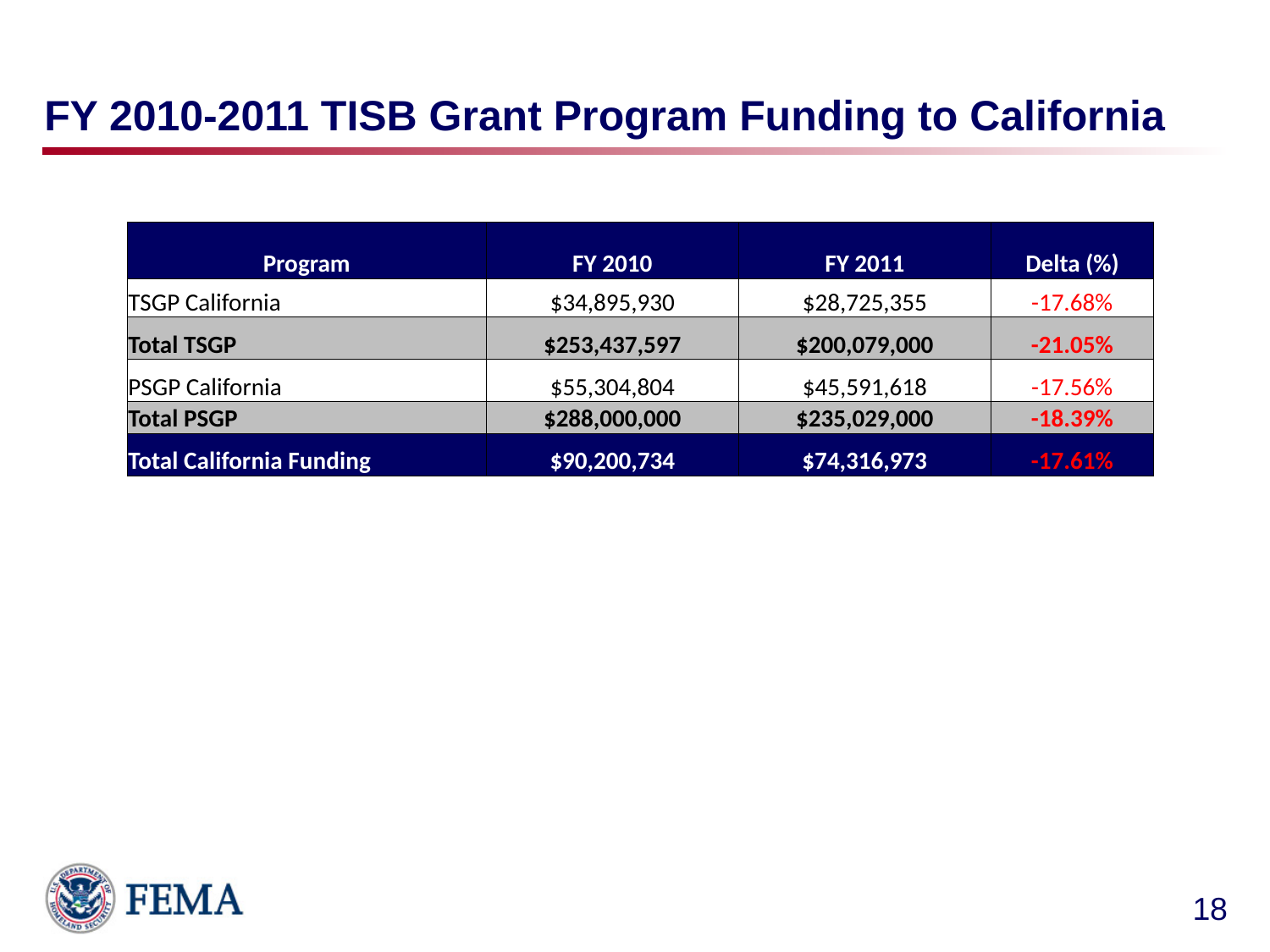

# FY 2010-2011 TISB Grant Program Funding to California
| Program | FY 2010 | FY 2011 | Delta (%) |
| --- | --- | --- | --- |
| TSGP California | $34,895,930 | $28,725,355 | -17.68% |
| Total TSGP | $253,437,597 | $200,079,000 | -21.05% |
| PSGP California | $55,304,804 | $45,591,618 | -17.56% |
| Total PSGP | $288,000,000 | $235,029,000 | -18.39% |
| Total California Funding | $90,200,734 | $74,316,973 | -17.61% |
18